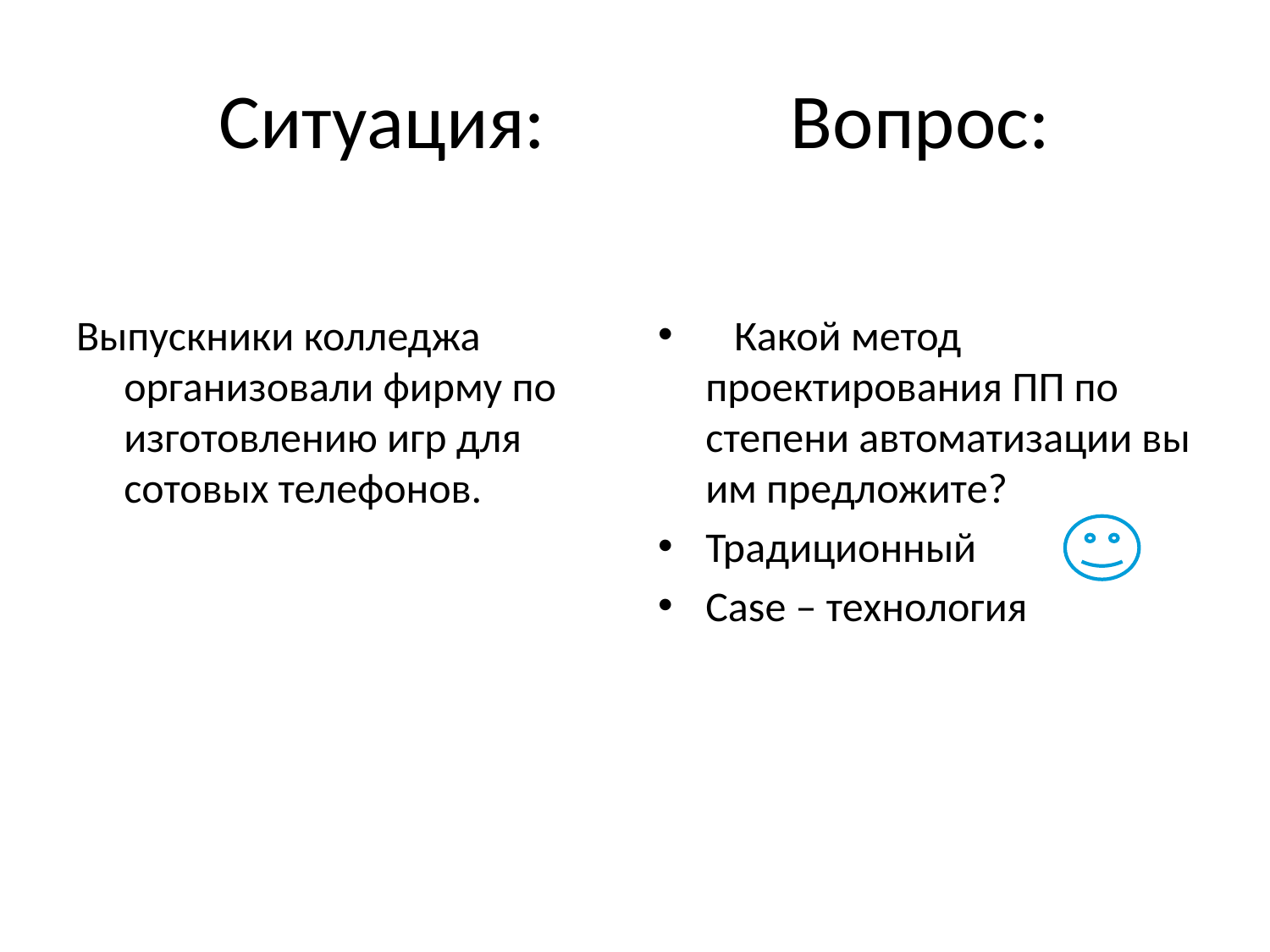

# Ситуация:              Вопрос:

Выпускники колледжа организовали фирму по изготовлению игр для сотовых телефонов.
   Какой метод проектирования ПП по степени автоматизации вы им предложите?
Традиционный
Case – технология